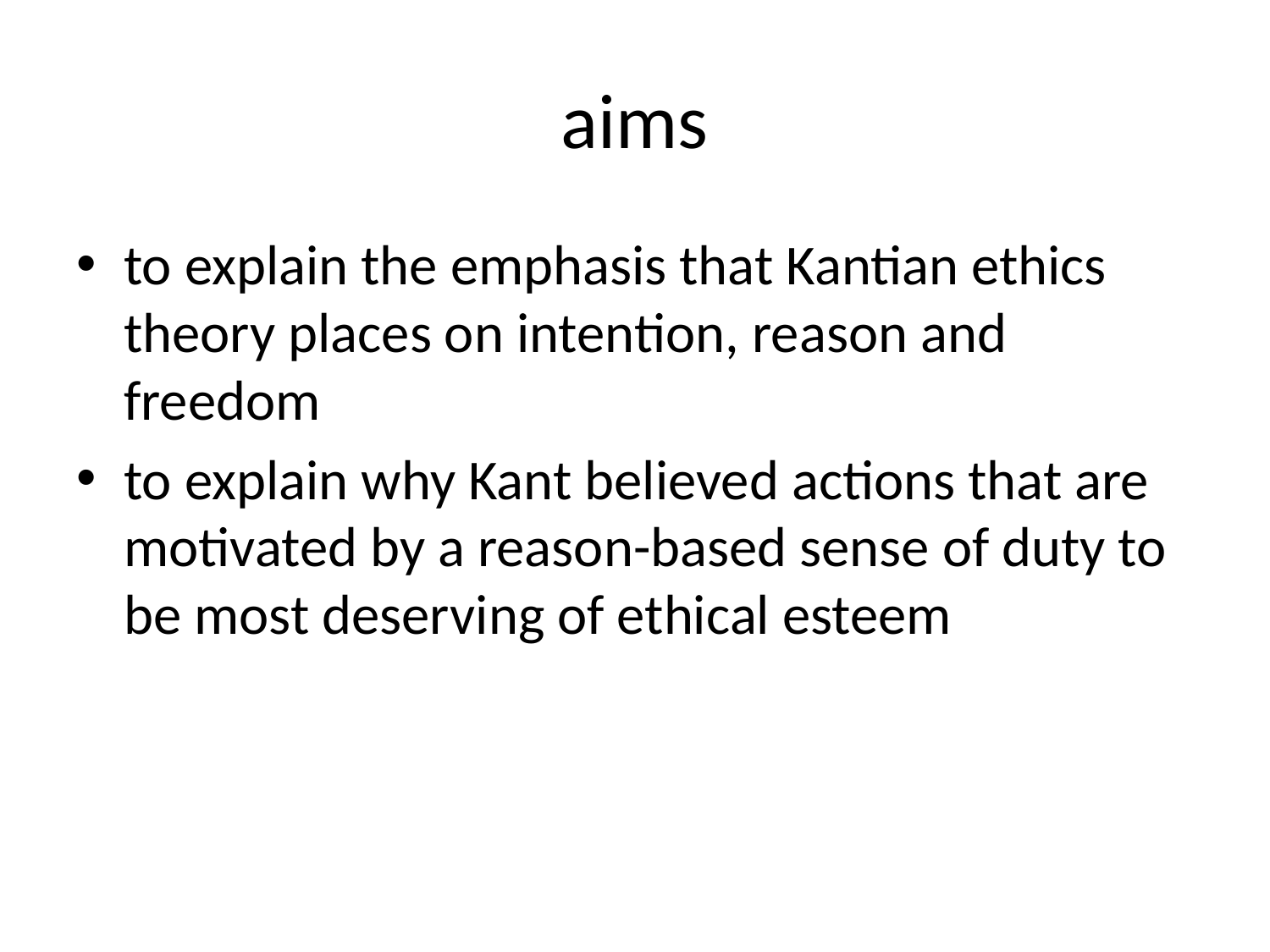

# aims
to explain the emphasis that Kantian ethics theory places on intention, reason and freedom
to explain why Kant believed actions that are motivated by a reason-based sense of duty to be most deserving of ethical esteem